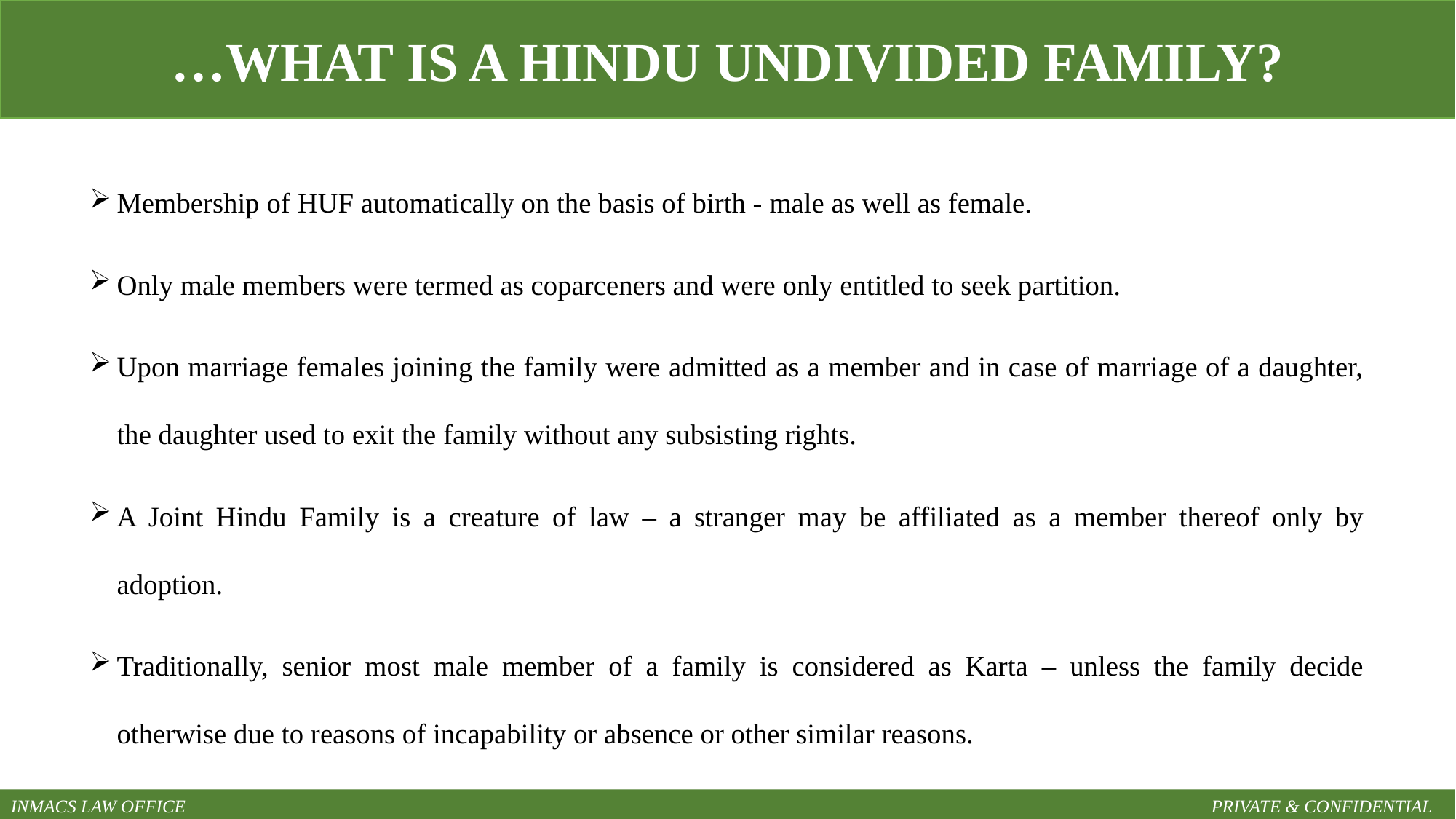

…WHAT IS A HINDU UNDIVIDED FAMILY?
Membership of HUF automatically on the basis of birth - male as well as female.
Only male members were termed as coparceners and were only entitled to seek partition.
Upon marriage females joining the family were admitted as a member and in case of marriage of a daughter, the daughter used to exit the family without any subsisting rights.
A Joint Hindu Family is a creature of law – a stranger may be affiliated as a member thereof only by adoption.
Traditionally, senior most male member of a family is considered as Karta – unless the family decide otherwise due to reasons of incapability or absence or other similar reasons.
INMACS LAW OFFICE										PRIVATE & CONFIDENTIAL